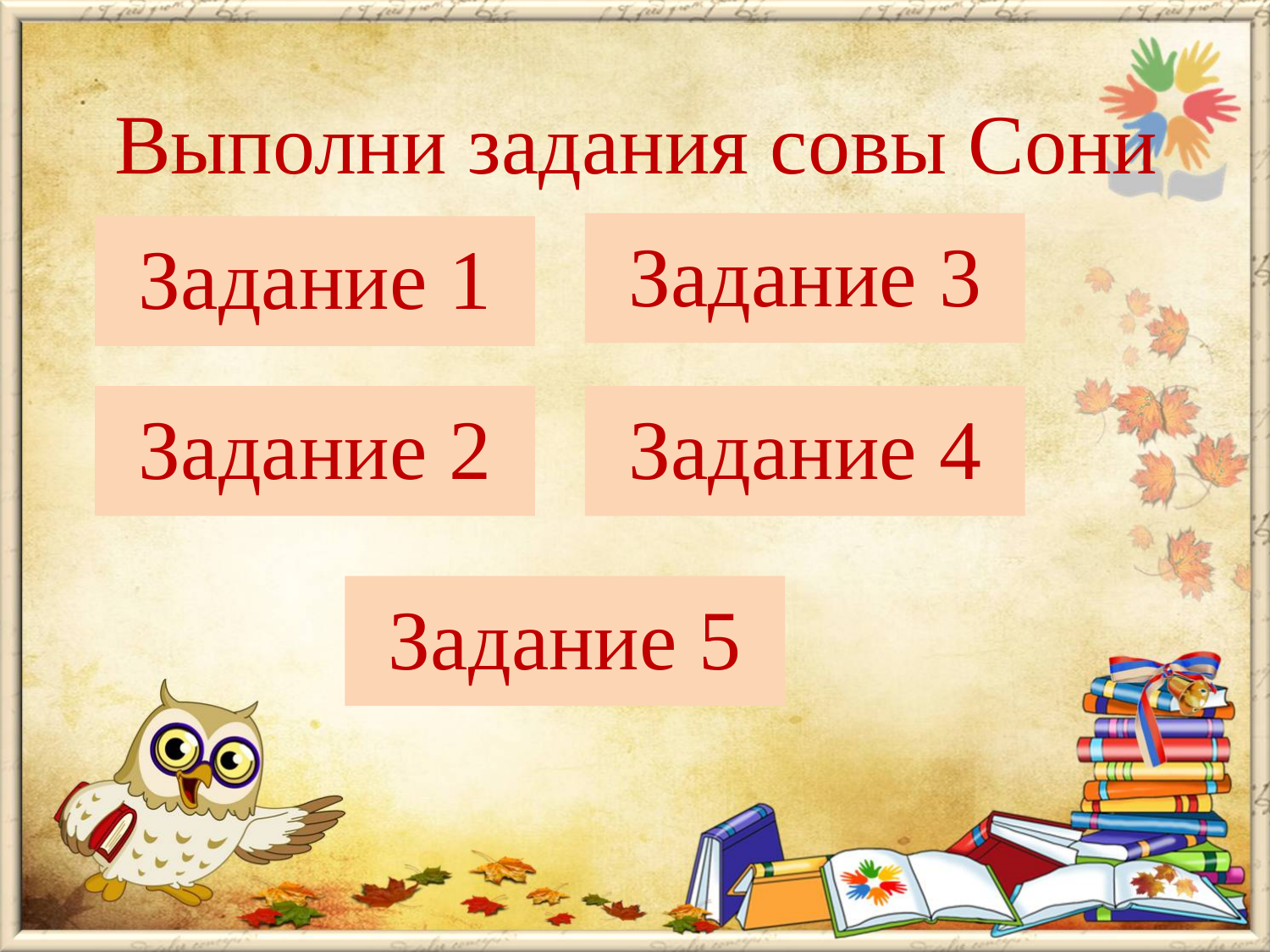

# Выполни задания совы Сони
Задание 3
Задание 1
Задание 2
Задание 4
Задание 5